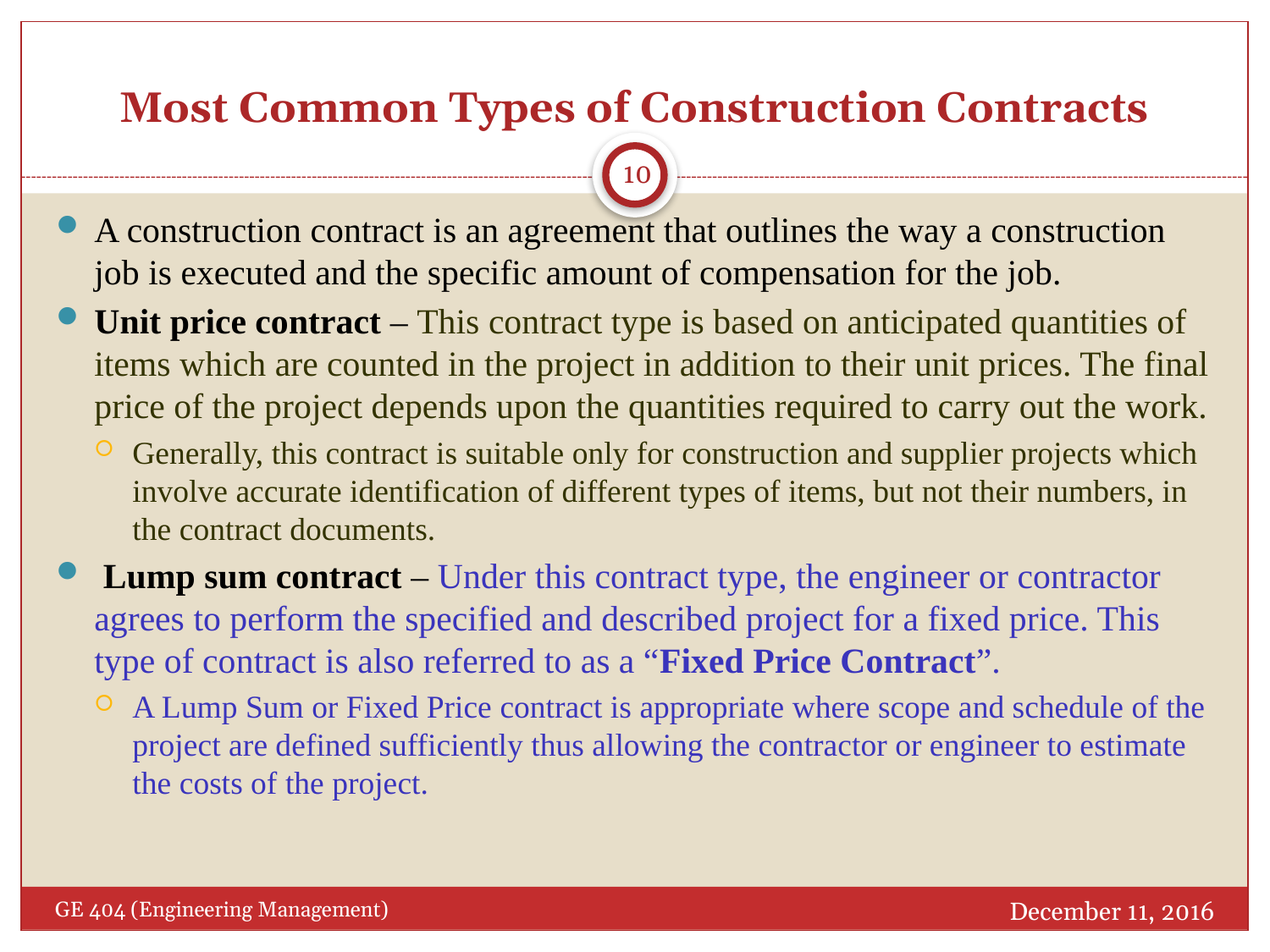

# Most Common Types of Construction Contracts
10
A construction contract is an agreement that outlines the way a construction job is executed and the specific amount of compensation for the job.
Unit price contract – This contract type is based on anticipated quantities of items which are counted in the project in addition to their unit prices. The final price of the project depends upon the quantities required to carry out the work.
Generally, this contract is suitable only for construction and supplier projects which involve accurate identification of different types of items, but not their numbers, in the contract documents.
 Lump sum contract – Under this contract type, the engineer or contractor agrees to perform the specified and described project for a fixed price. This type of contract is also referred to as a “Fixed Price Contract”.
A Lump Sum or Fixed Price contract is appropriate where scope and schedule of the project are defined sufficiently thus allowing the contractor or engineer to estimate the costs of the project.
December 11, 2016
GE 404 (Engineering Management)